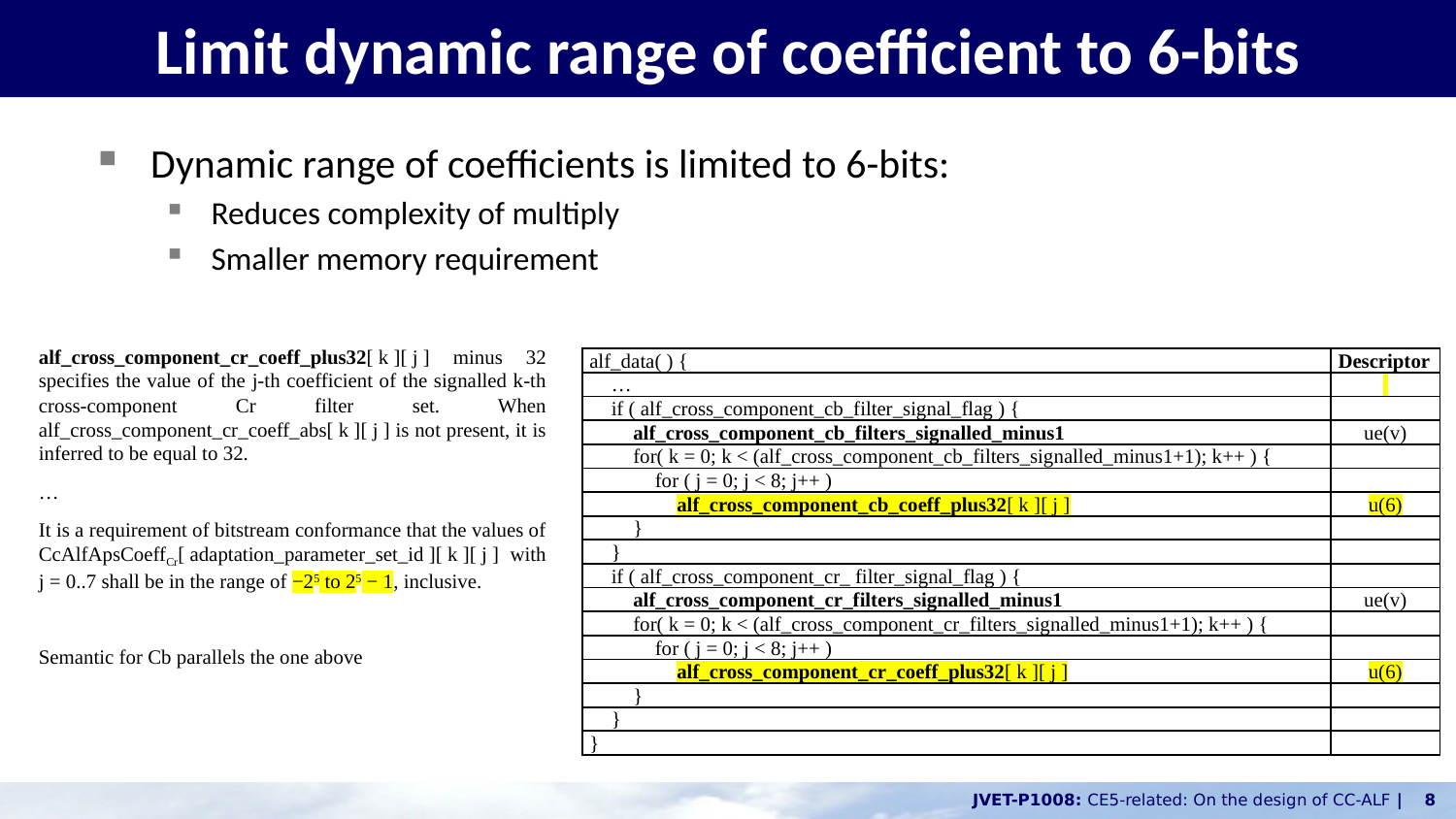

# Limit dynamic range of coefficient to 6-bits
Dynamic range of coefficients is limited to 6-bits:
Reduces complexity of multiply
Smaller memory requirement
alf_cross_component_cr_coeff_plus32[ k ][ j ] minus 32 specifies the value of the j-th coefficient of the signalled k-th cross-component Cr filter set. When alf_cross_component_cr_coeff_abs[ k ][ j ] is not present, it is inferred to be equal to 32.
…
It is a requirement of bitstream conformance that the values of CcAlfApsCoeffCr[ adaptation_parameter_set_id ][ k ][ j ] with j = 0..7 shall be in the range of −25 to 25 − 1, inclusive.

Semantic for Cb parallels the one above
| alf\_data( ) { | Descriptor |
| --- | --- |
| … |  |
| if ( alf\_cross\_component\_cb\_filter\_signal\_flag ) { |  |
| alf\_cross\_component\_cb\_filters\_signalled\_minus1 | ue(v) |
| for( k = 0; k < (alf\_cross\_component\_cb\_filters\_signalled\_minus1+1); k++ ) { |  |
| for ( j = 0; j < 8; j++ ) |  |
| alf\_cross\_component\_cb\_coeff\_plus32[ k ][ j ] | u(6) |
| } |  |
| } |  |
| if ( alf\_cross\_component\_cr\_ filter\_signal\_flag ) { |  |
| alf\_cross\_component\_cr\_filters\_signalled\_minus1 | ue(v) |
| for( k = 0; k < (alf\_cross\_component\_cr\_filters\_signalled\_minus1+1); k++ ) { |  |
| for ( j = 0; j < 8; j++ ) |  |
| alf\_cross\_component\_cr\_coeff\_plus32[ k ][ j ] | u(6) |
| } |  |
| } |  |
| } |  |